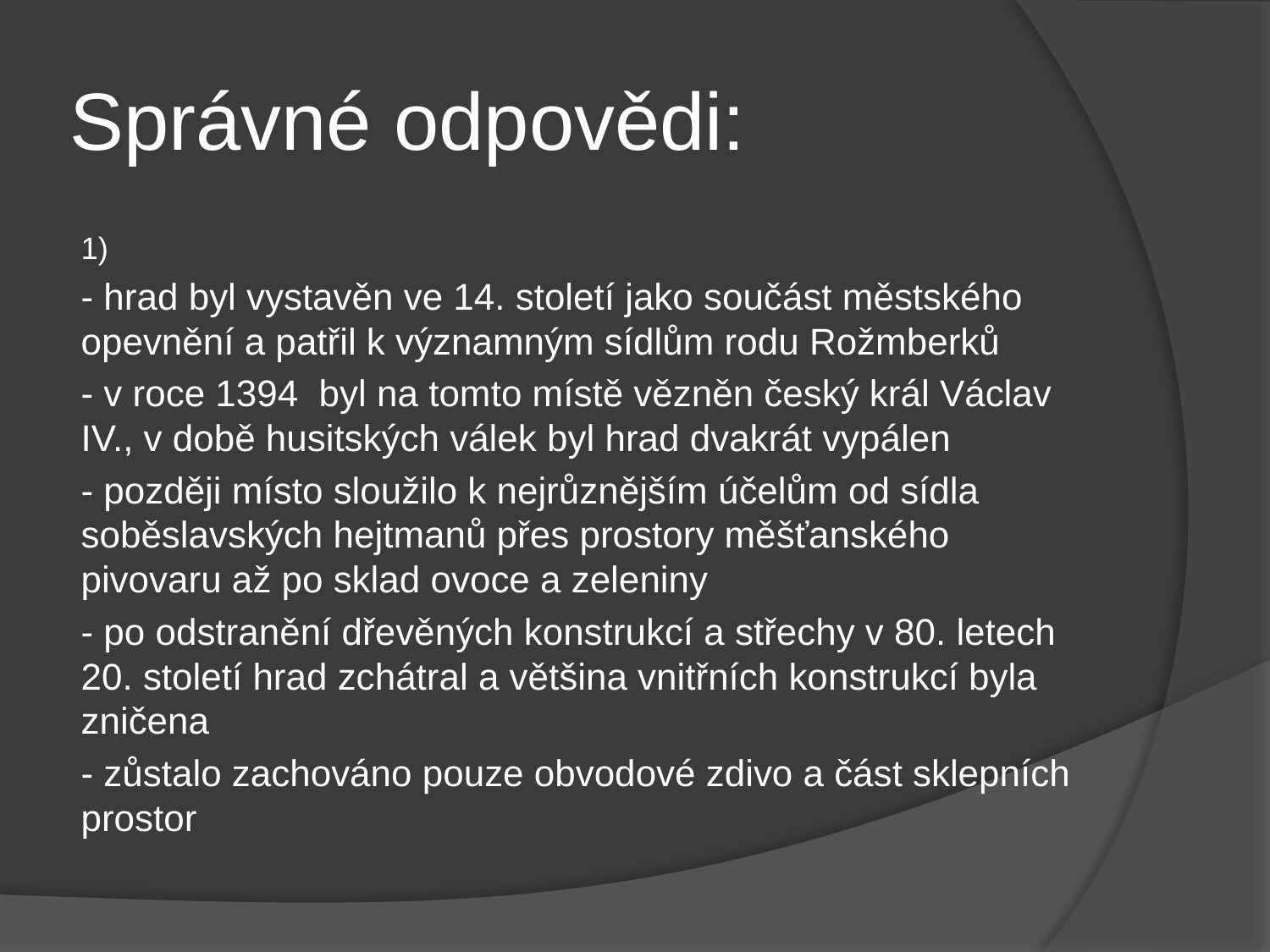

# Správné odpovědi:
1)
- hrad byl vystavěn ve 14. století jako součást městského opevnění a patřil k významným sídlům rodu Rožmberků
- v roce 1394  byl na tomto místě vězněn český král Václav IV., v době husitských válek byl hrad dvakrát vypálen
- později místo sloužilo k nejrůznějším účelům od sídla soběslavských hejtmanů přes prostory měšťanského pivovaru až po sklad ovoce a zeleniny
- po odstranění dřevěných konstrukcí a střechy v 80. letech 20. století hrad zchátral a většina vnitřních konstrukcí byla zničena
- zůstalo zachováno pouze obvodové zdivo a část sklepních prostor